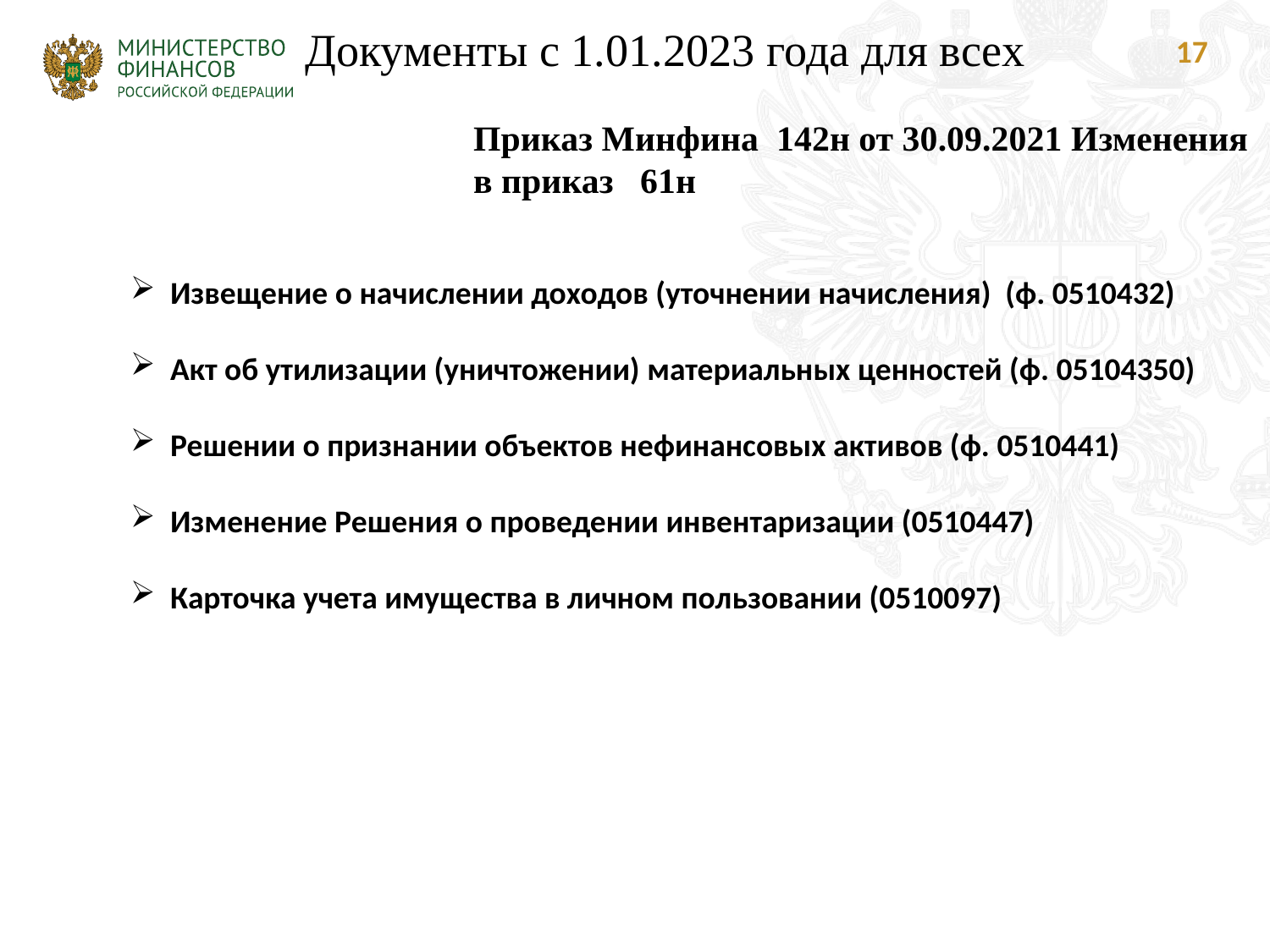

наименование учреждения (субъекта учета), с отражением в кодовой зоне его уникального кода, соответствующего номеру реестровой записи реестра участников бюджетного процесса, а также юридических лиц, не являющихся участниками бюджетного процесса (далее соответственно – Сводный реестр, код по Сводному реестру);
наименование наделенного правом ведения бухгалтерского учета обособленного структурного подразделения (филиала) учреждения,
(далее – обособленное подразделение), или наименование иной организации, осуществляющей в соответствии с бюджетным законодательством Российской Федерации полномочия получателя бюджетных средств (далее – иной участник бюджетного процесса), с указанием в кодовой зоне кода по Сводному реестру;
наименование структурного подразделения субъекта учета или учреждения, осуществляющего переданные полномочия по ведению бухгалтерского учета, в котором сформирован документ;
          Документы с 1.01.2023 года для всех

Приказ Минфина  142н от 30.09.2021 Изменения в приказ   61н

 17
Извещение о начислении доходов (уточнении начисления)  (ф. 0510432)

Акт об утилизации (уничтожении) материальных ценностей (ф. 05104350)

Решении о признании объектов нефинансовых активов (ф. 0510441)

Изменение Решения о проведении инвентаризации (0510447)

Карточка учета имущества в личном пользовании (0510097)